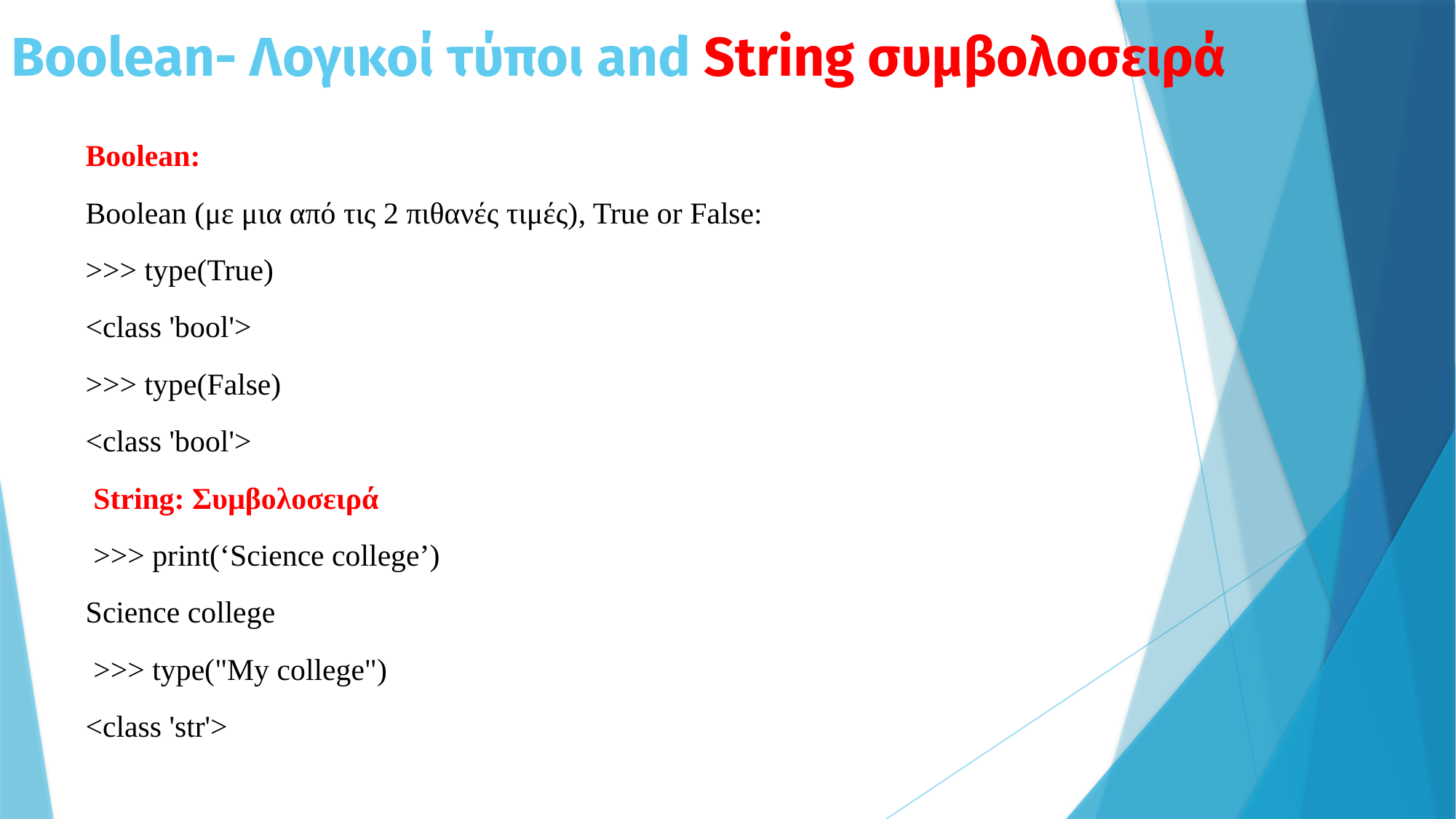

# Boolean- Λογικοί τύποι and String συμβολοσειρά
Boolean:
Boolean (με μια από τις 2 πιθανές τιμές), True or False:
>>> type(True)
<class 'bool'>
>>> type(False)
<class 'bool'>
 String: Συμβολοσειρά
 >>> print(‘Science college’)
Science college
 >>> type("My college")
<class 'str'>